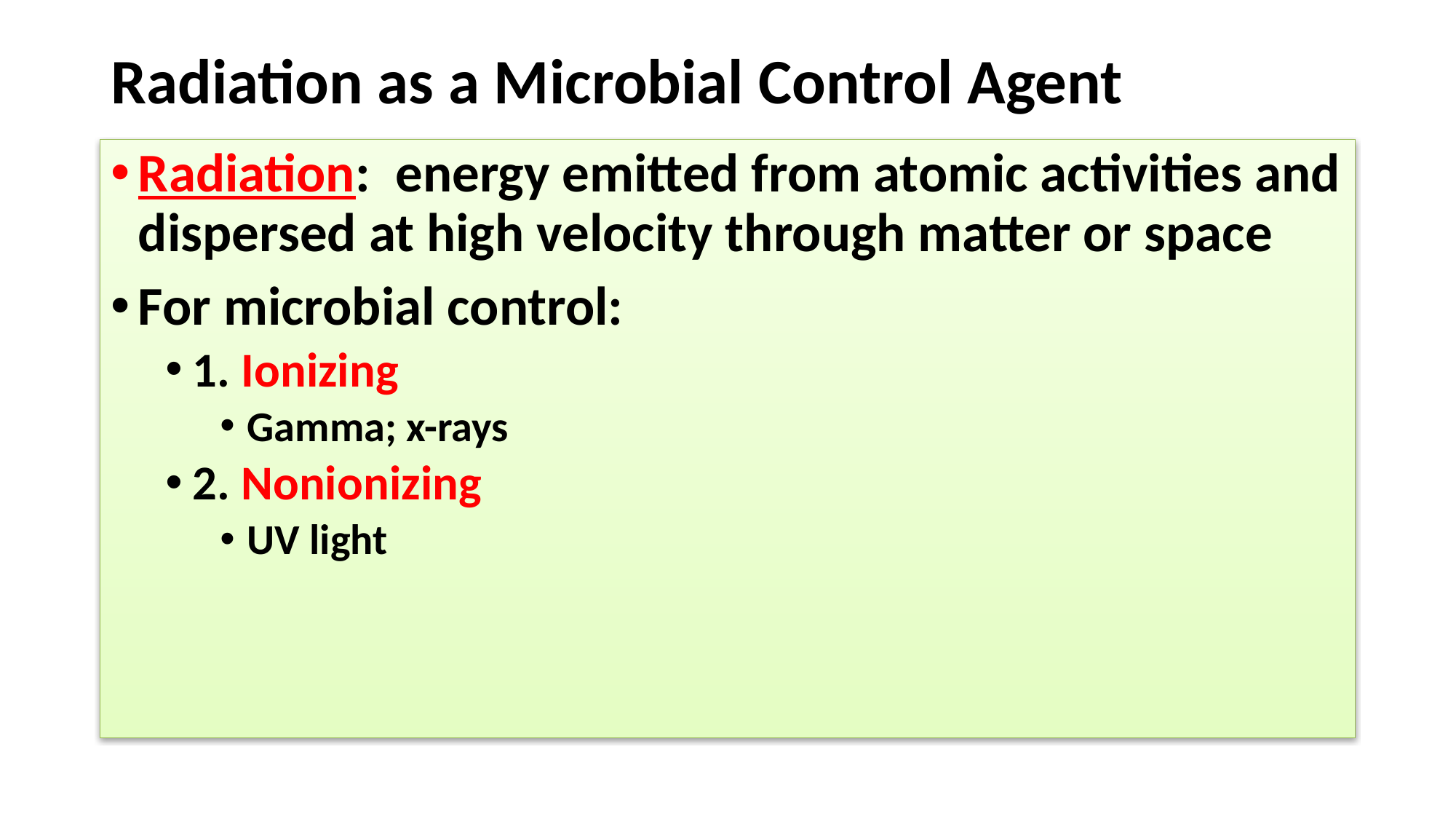

# Radiation as a Microbial Control Agent
Radiation:  energy emitted from atomic activities and dispersed at high velocity through matter or space
For microbial control:
1. Ionizing
Gamma; x-rays
2. Nonionizing
UV light